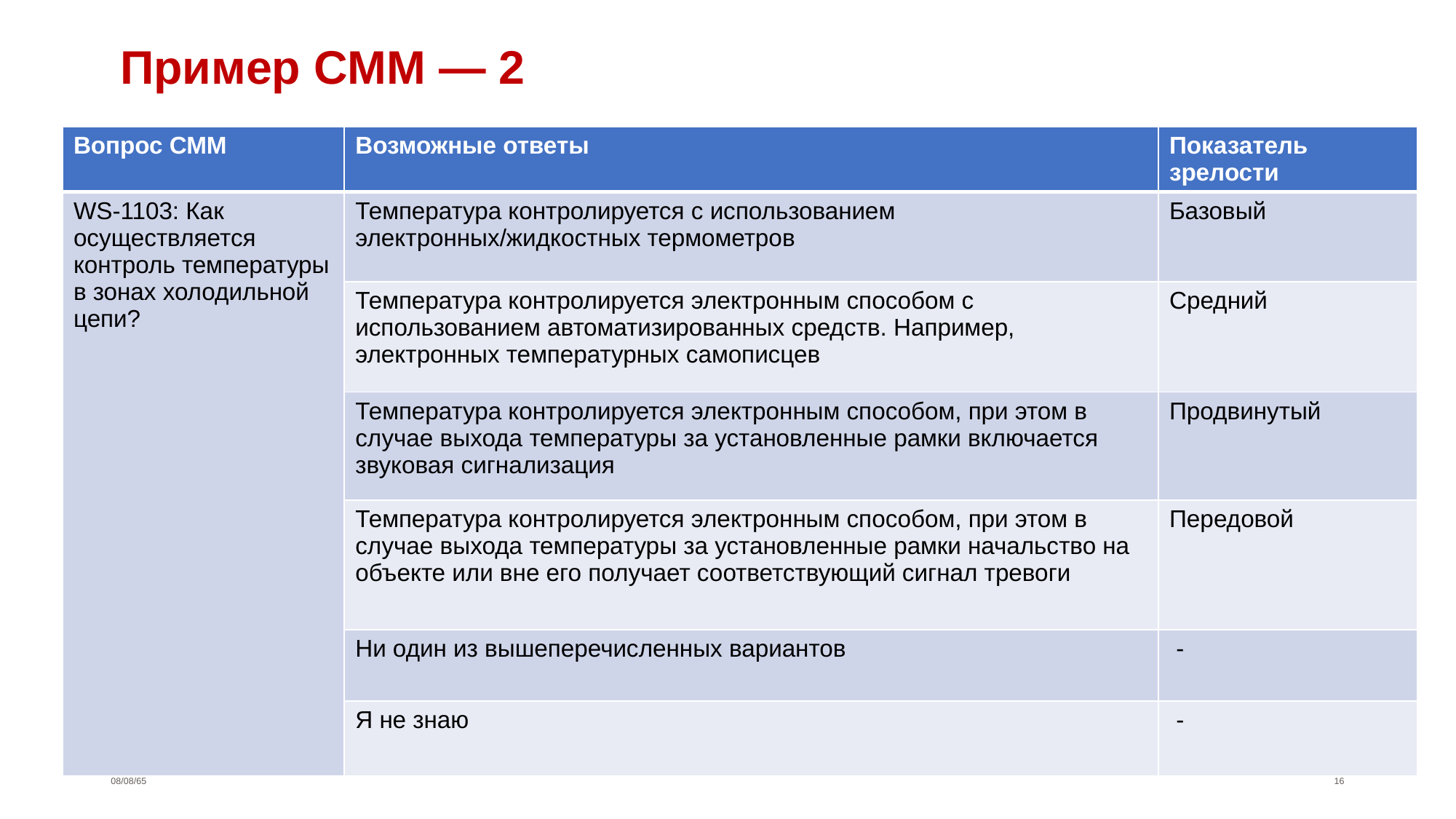

# Пример CMM — 2
| Вопрос СММ | Возможные ответы | Показатель зрелости |
| --- | --- | --- |
| WS-1103: Как осуществляется контроль температуры в зонах холодильной цепи? | Температура контролируется с использованием электронных/жидкостных термометров | Базовый |
|  | Температура контролируется электронным способом с использованием автоматизированных средств. Например, электронных температурных самописцев | Средний |
|  | Температура контролируется электронным способом, при этом в случае выхода температуры за установленные рамки включается звуковая сигнализация | Продвинутый |
|  | Температура контролируется электронным способом, при этом в случае выхода температуры за установленные рамки начальство на объекте или вне его получает соответствующий сигнал тревоги | Передовой |
|  | Ни один из вышеперечисленных вариантов | - |
|  | Я не знаю | - |
08/08/65
16